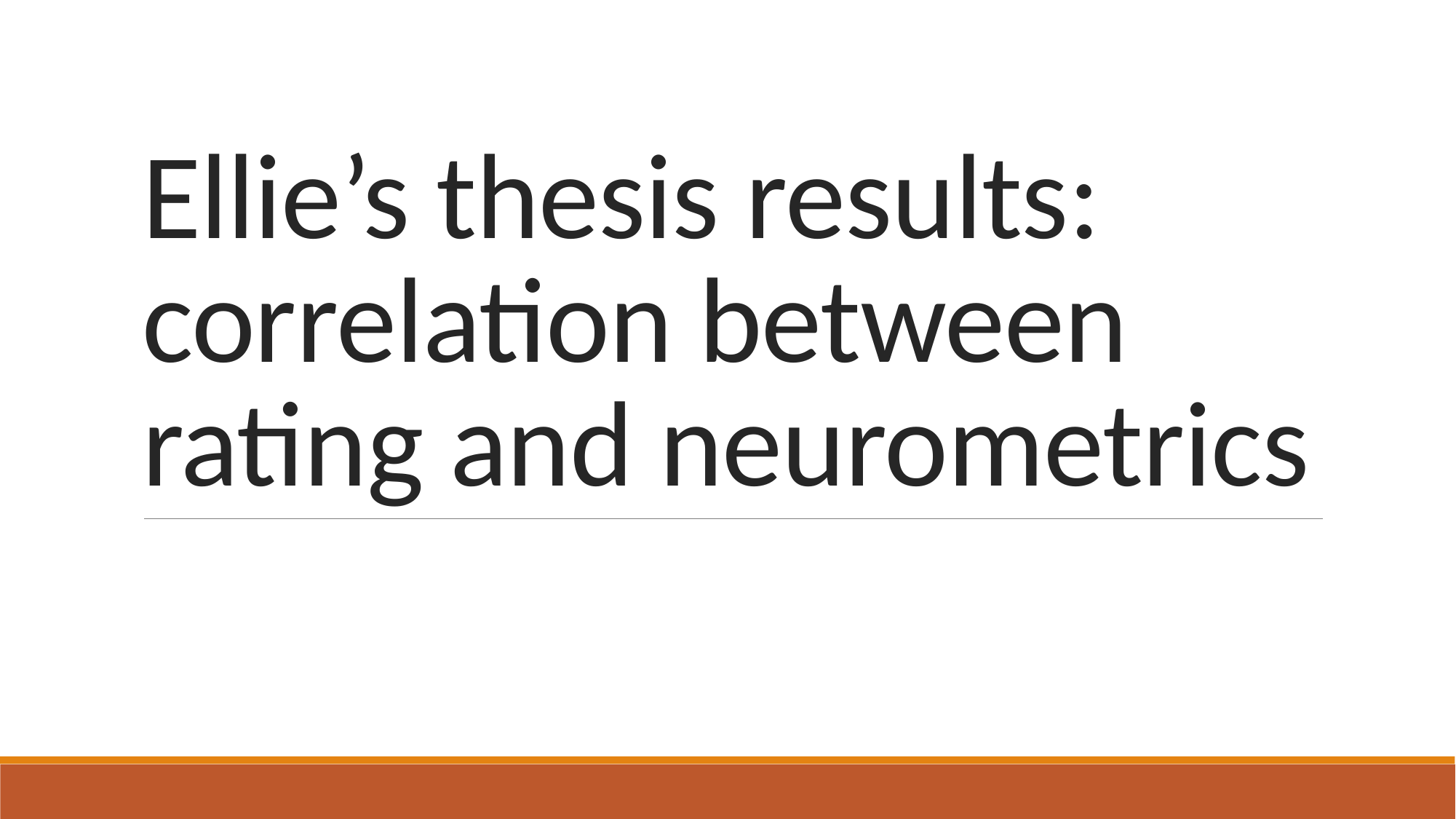

# Ellie’s thesis results: correlation between rating and neurometrics